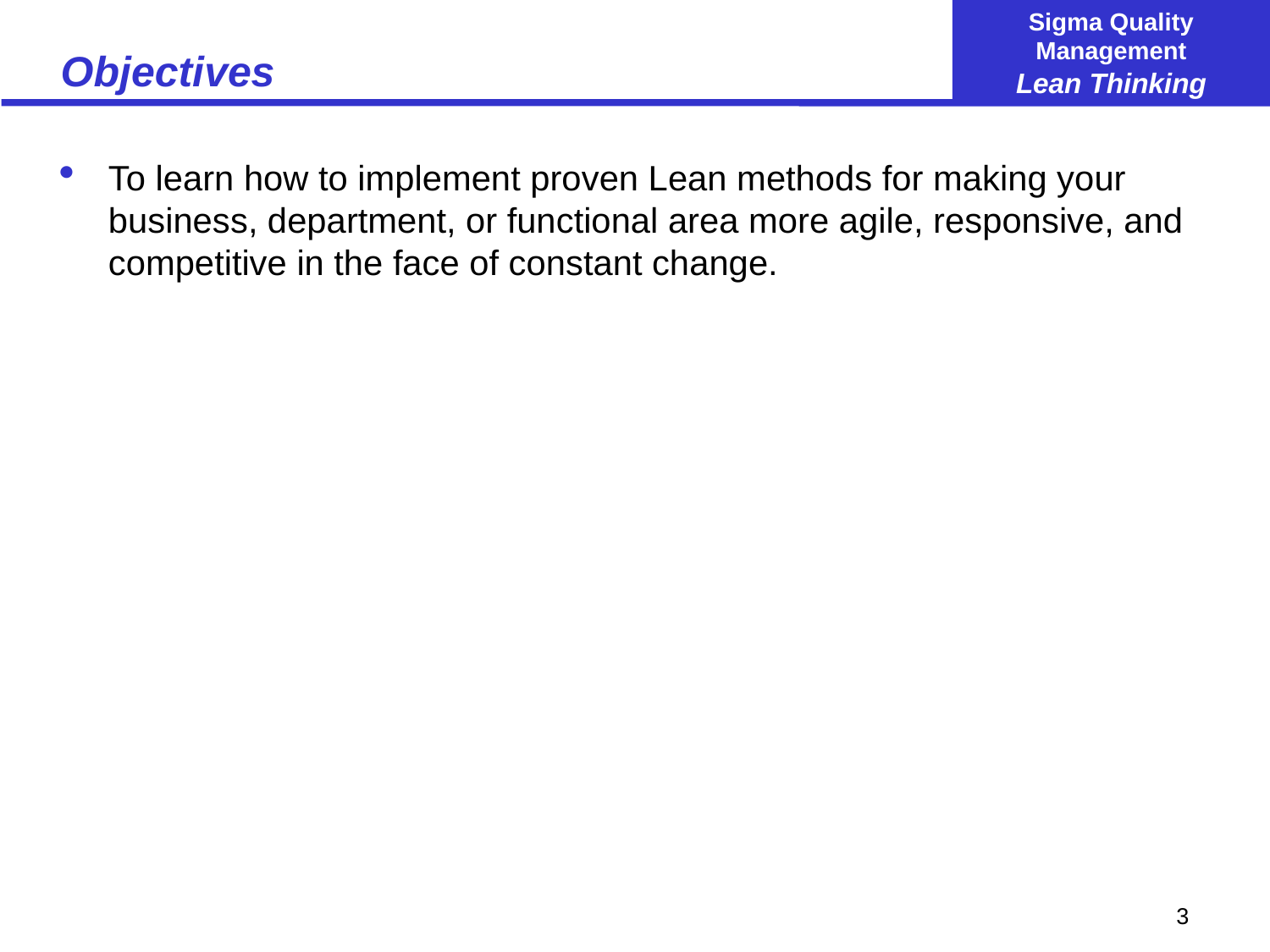

# Objectives
To learn how to implement proven Lean methods for making your business, department, or functional area more agile, responsive, and competitive in the face of constant change.